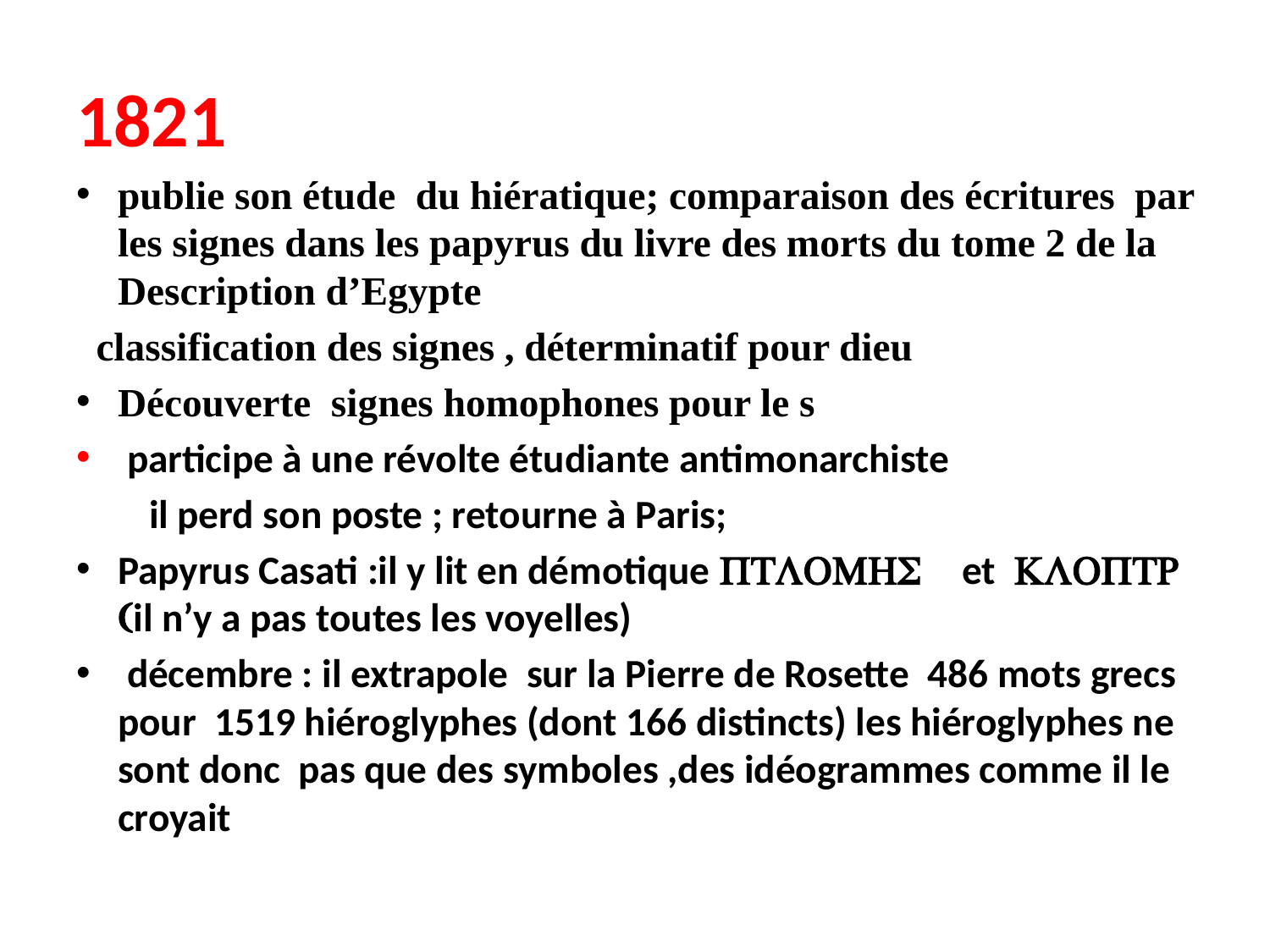

1821
publie son étude  du hiératique; comparaison des écritures  par les signes dans les papyrus du livre des morts du tome 2 de la Description d’Egypte
  classification des signes , déterminatif pour dieu
Découverte  signes homophones pour le s
 participe à une révolte étudiante antimonarchiste
        il perd son poste ; retourne à Paris;
Papyrus Casati :il y lit en démotique ΠΤΛΟΜΗΣ  et  ΚΛΟΠΤΡ  (il n’y a pas toutes les voyelles)
 décembre : il extrapole  sur la Pierre de Rosette  486 mots grecs  pour  1519 hiéroglyphes (dont 166 distincts) les hiéroglyphes ne sont donc  pas que des symboles ,des idéogrammes comme il le croyait